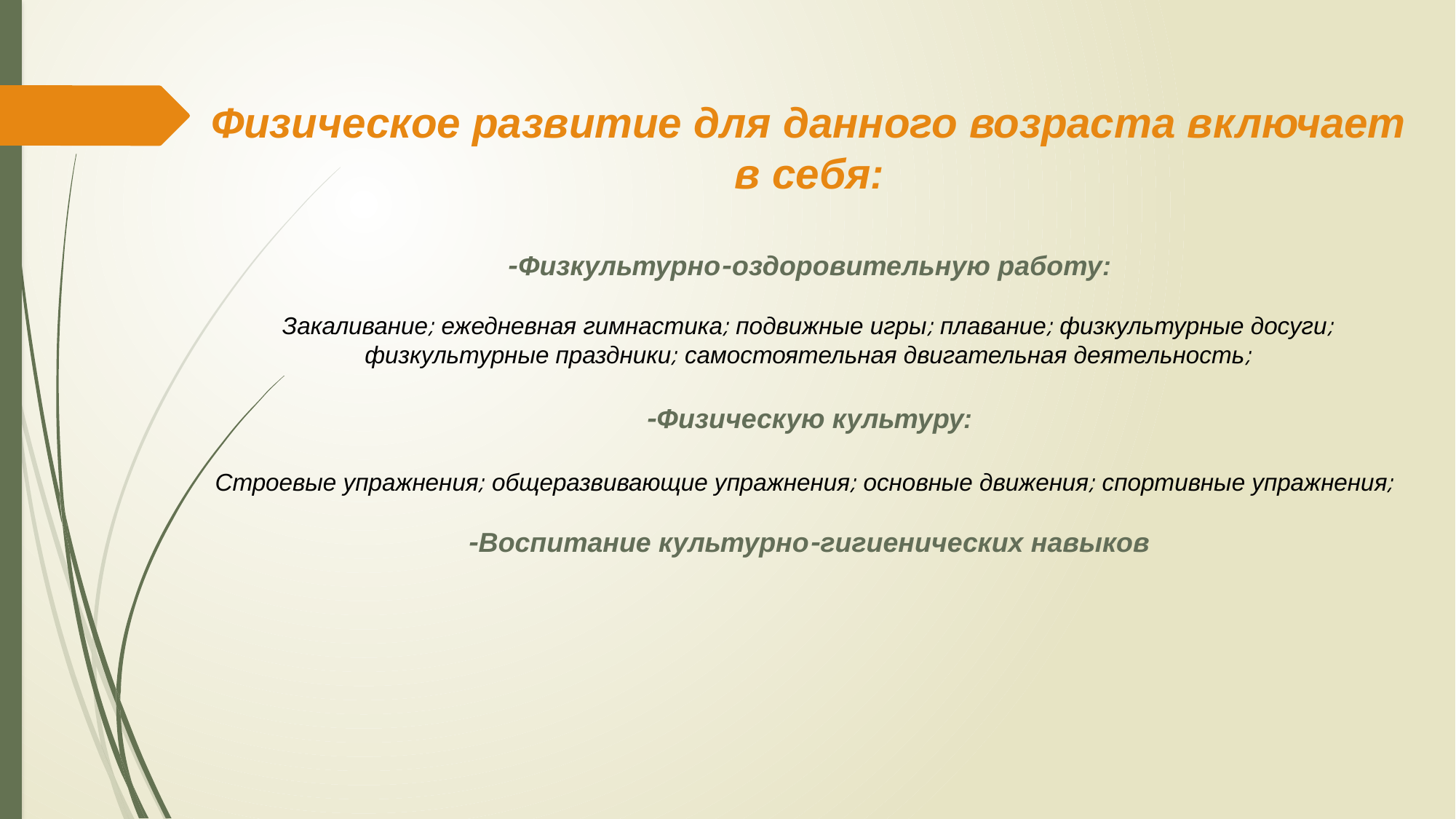

Физическое развитие для данного возраста включает в себя:

-Физкультурно-оздоровительную работу:

Закаливание; ежедневная гимнастика; подвижные игры; плавание; физкультурные досуги; физкультурные праздники; самостоятельная двигательная деятельность;

-Физическую культуру:

Строевые упражнения; общеразвивающие упражнения; основные движения; спортивные упражнения;

-Воспитание культурно-гигиенических навыков